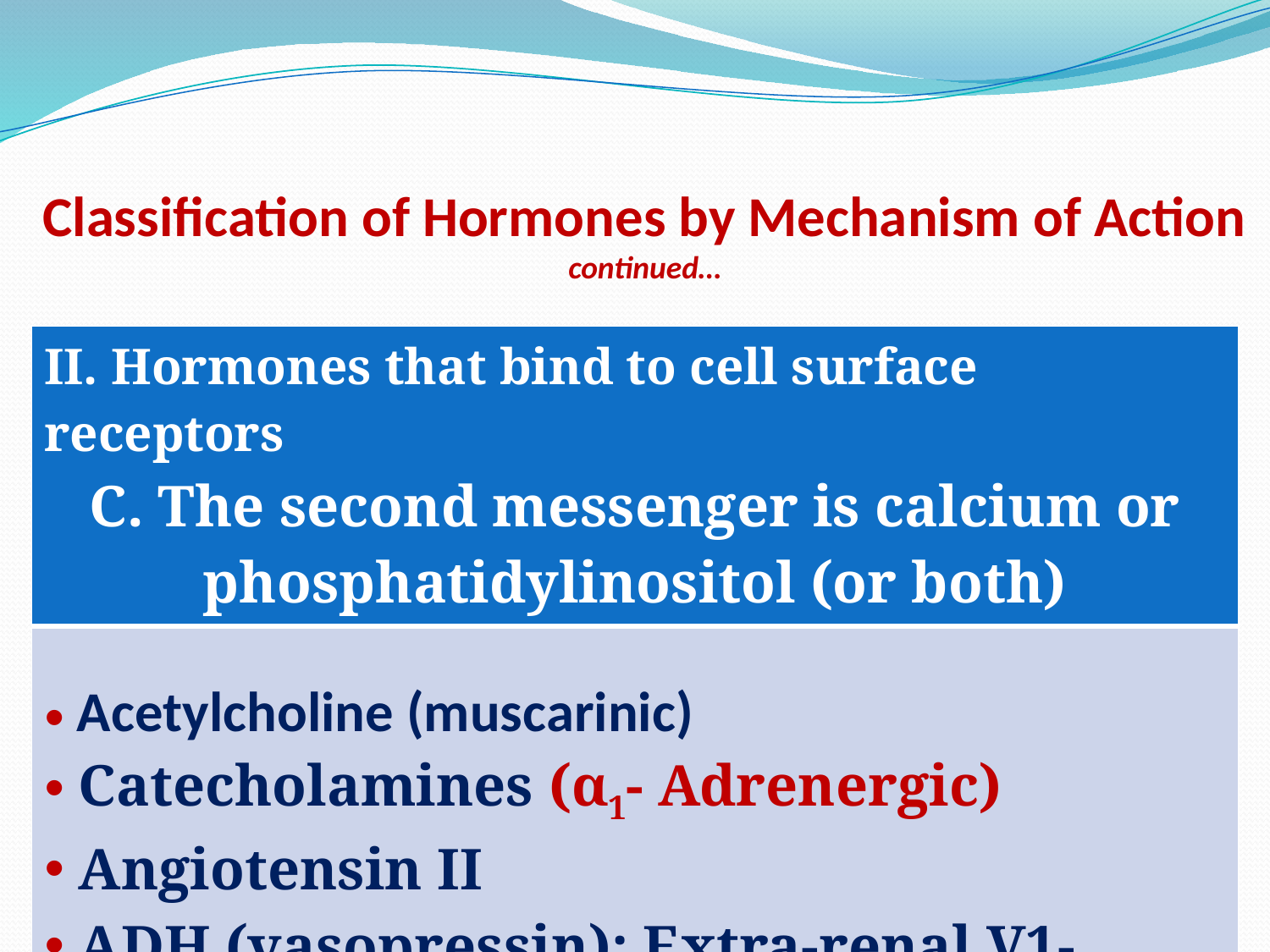

# Classification of Hormones by Mechanism of Action continued…
| II. Hormones that bind to cell surface receptors C. The second messenger is calcium or phosphatidylinositol (or both) |
| --- |
| Acetylcholine (muscarinic) Catecholamines (α1- Adrenergic) Angiotensin II ADH (vasopressin): Extra-renal V1-receptor |